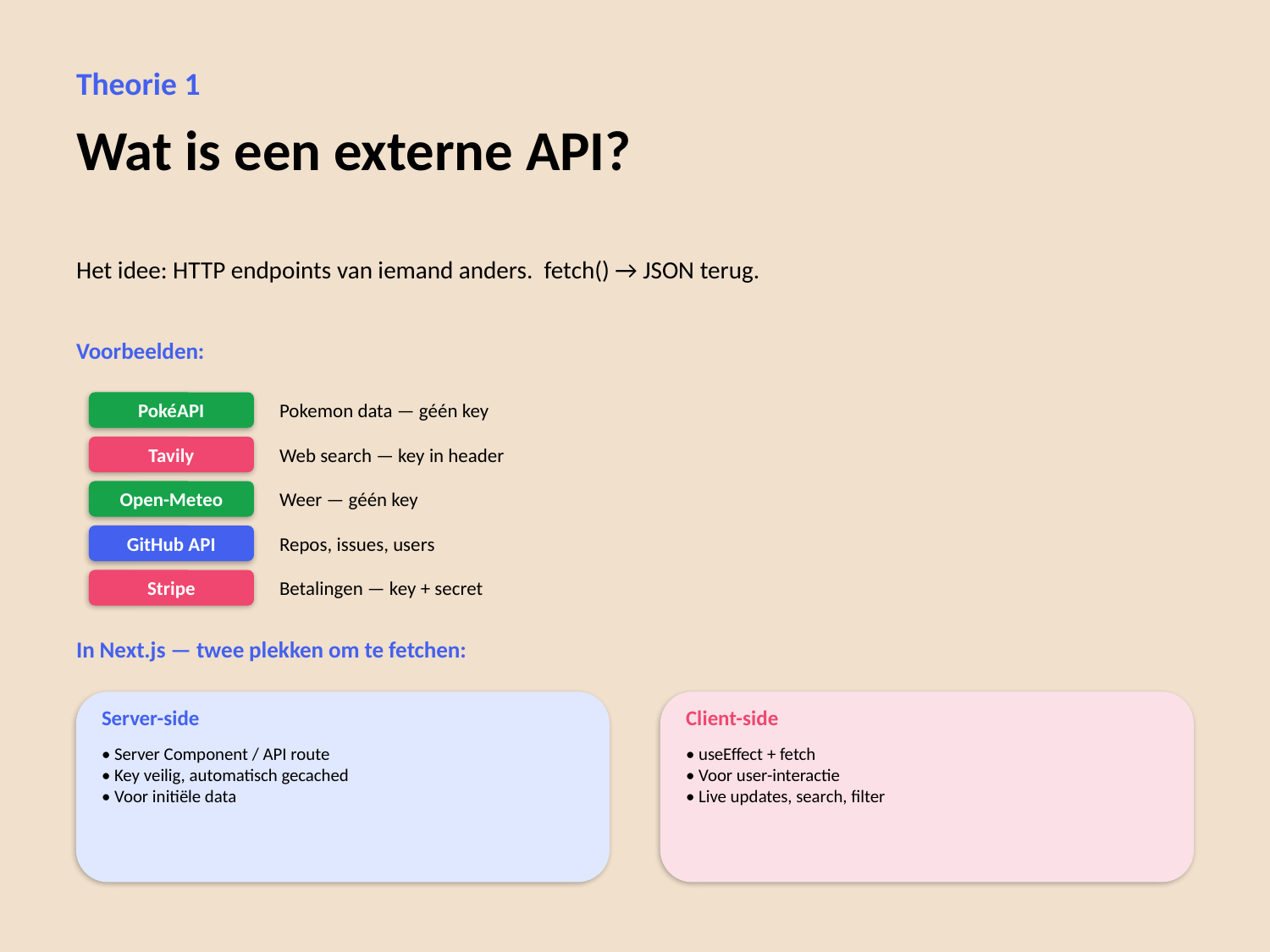

Theorie 1
Wat is een externe API?
Het idee: HTTP endpoints van iemand anders.  fetch() → JSON terug.
Voorbeelden:

PokéAPI
Pokemon data — géén key

Tavily
Web search — key in header

Open-Meteo
Weer — géén key

GitHub API
Repos, issues, users

Stripe
Betalingen — key + secret
In Next.js — twee plekken om te fetchen:

Server-side
Client-side
• Server Component / API route
• Key veilig, automatisch gecached
• Voor initiële data
• useEffect + fetch
• Voor user-interactie
• Live updates, search, filter